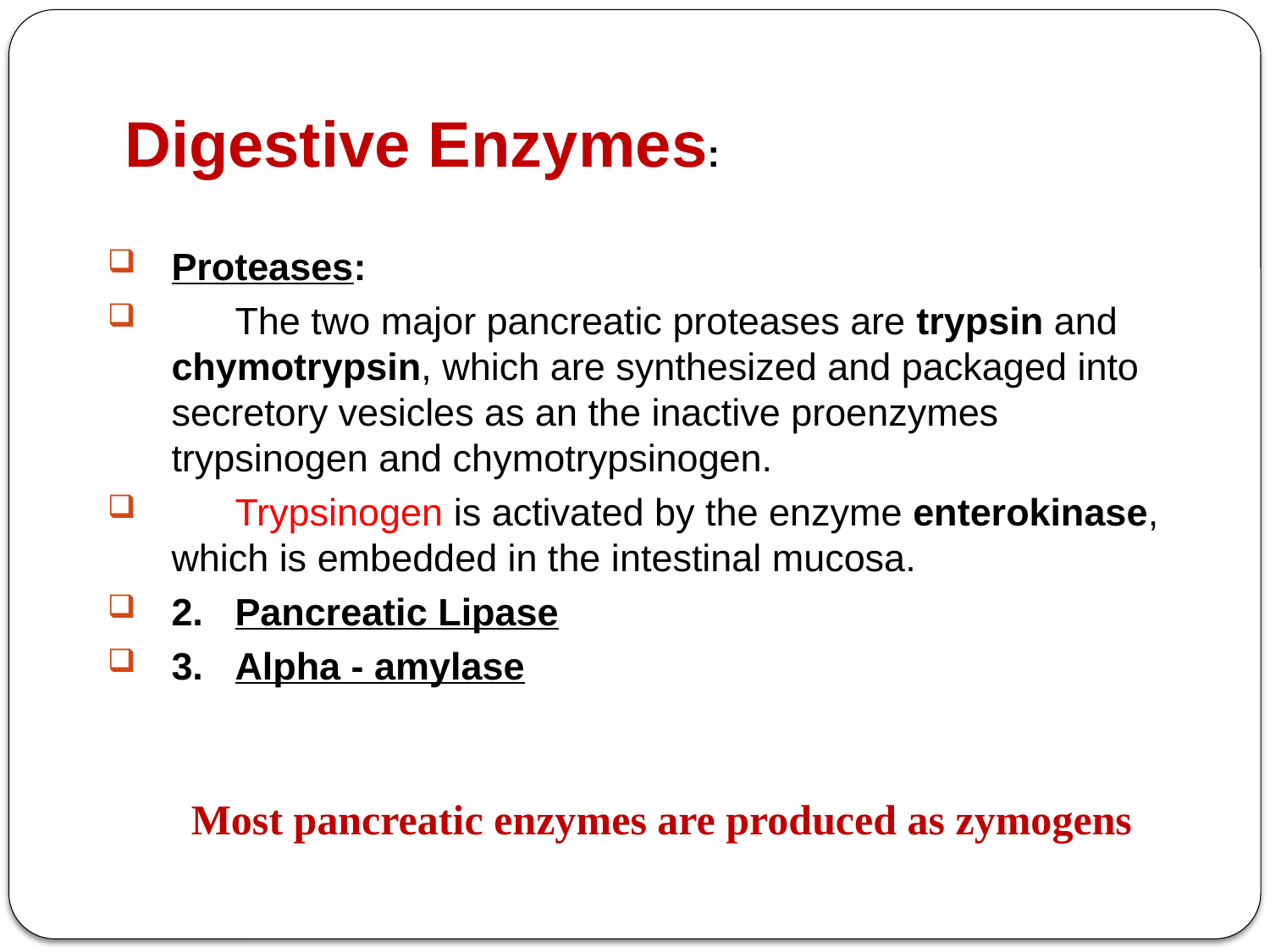

Digestive Enzymes:

Proteases:
      The two major pancreatic proteases are trypsin and chymotrypsin, which are synthesized and packaged into secretory vesicles as an the inactive proenzymes  trypsinogen and chymotrypsinogen.
      Trypsinogen is activated by the enzyme enterokinase, which is embedded in the intestinal mucosa.
2.   Pancreatic Lipase
3.   Alpha - amylase

Most pancreatic enzymes are produced as zymogens